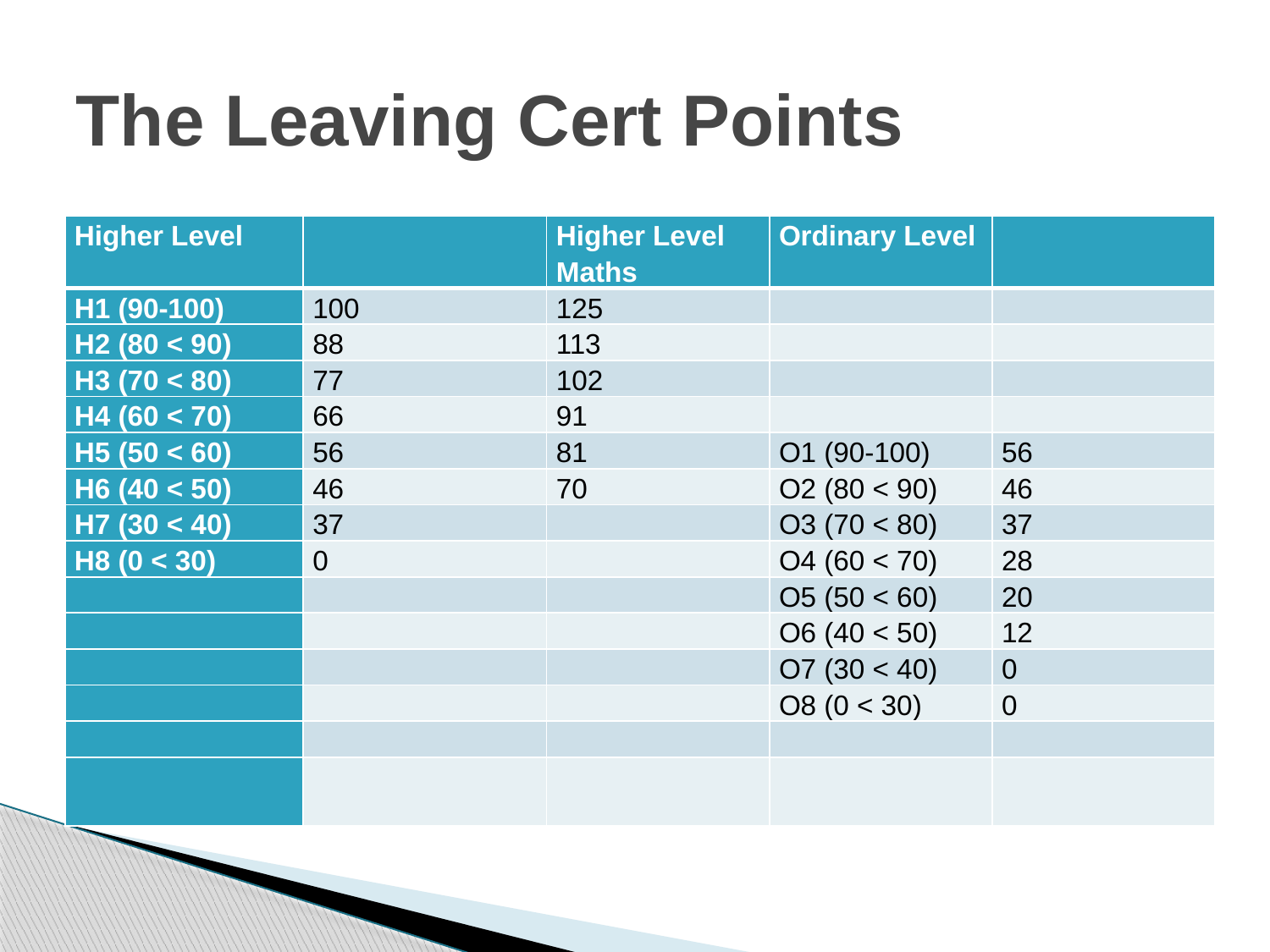

# The Leaving Cert Points
| Higher Level |  | Higher Level Maths | Ordinary Level |  |
| --- | --- | --- | --- | --- |
| H1 (90-100) | 100 | 125 |  |  |
| H2 (80 < 90) | 88 | 113 |  |  |
| H3 (70 < 80) | 77 | 102 |  |  |
| H4 (60 < 70) | 66 | 91 |  |  |
| H5 (50 < 60) | 56 | 81 | O1 (90-100) | 56 |
| H6 (40 < 50) | 46 | 70 | O2 (80 < 90) | 46 |
| H7 (30 < 40) | 37 |  | O3 (70 < 80) | 37 |
| H8 (0 < 30) | 0 |  | O4 (60 < 70) | 28 |
|  |  |  | O5 (50 < 60) | 20 |
|  |  |  | O6 (40 < 50) | 12 |
|  |  |  | O7 (30 < 40) | 0 |
|  |  |  | O8 (0 < 30) | 0 |
|  |  |  |  |  |
|  |  |  |  |  |